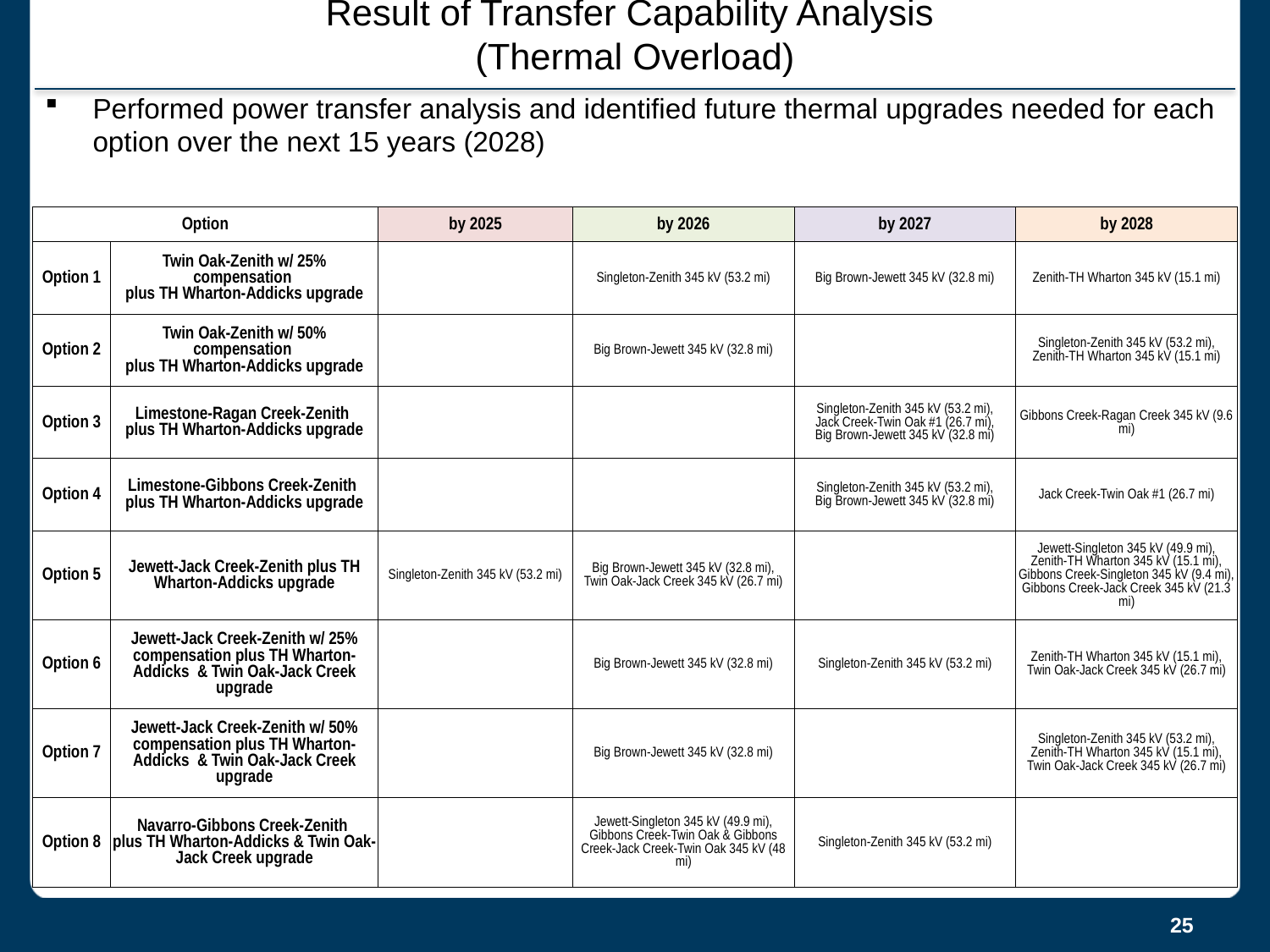

# Result of Transfer Capability Analysis (Thermal Overload)
Performed power transfer analysis and identified future thermal upgrades needed for each option over the next 15 years (2028)

| Option |  | by 2025 | by 2026 | by 2027 | by 2028 |
| --- | --- | --- | --- | --- | --- |
| Option 1 | Twin Oak-Zenith w/ 25% compensation plus TH Wharton-Addicks upgrade |  | Singleton-Zenith 345 kV (53.2 mi) | Big Brown-Jewett 345 kV (32.8 mi) | Zenith-TH Wharton 345 kV (15.1 mi) |
| Option 2 | Twin Oak-Zenith w/ 50% compensation plus TH Wharton-Addicks upgrade |  | Big Brown-Jewett 345 kV (32.8 mi) |  | Singleton-Zenith 345 kV (53.2 mi), Zenith-TH Wharton 345 kV (15.1 mi) |
| Option 3 | Limestone-Ragan Creek-Zenith plus TH Wharton-Addicks upgrade |  |  | Singleton-Zenith 345 kV (53.2 mi), Jack Creek-Twin Oak #1 (26.7 mi), Big Brown-Jewett 345 kV (32.8 mi) | Gibbons Creek-Ragan Creek 345 kV (9.6 mi) |
| Option 4 | Limestone-Gibbons Creek-Zenith plus TH Wharton-Addicks upgrade |  |  | Singleton-Zenith 345 kV (53.2 mi), Big Brown-Jewett 345 kV (32.8 mi) | Jack Creek-Twin Oak #1 (26.7 mi) |
| Option 5 | Jewett-Jack Creek-Zenith plus TH Wharton-Addicks upgrade | Singleton-Zenith 345 kV (53.2 mi) | Big Brown-Jewett 345 kV (32.8 mi), Twin Oak-Jack Creek 345 kV (26.7 mi) |  | Jewett-Singleton 345 kV (49.9 mi), Zenith-TH Wharton 345 kV (15.1 mi), Gibbons Creek-Singleton 345 kV (9.4 mi), Gibbons Creek-Jack Creek 345 kV (21.3 mi) |
| Option 6 | Jewett-Jack Creek-Zenith w/ 25% compensation plus TH Wharton-Addicks & Twin Oak-Jack Creek upgrade |  | Big Brown-Jewett 345 kV (32.8 mi) | Singleton-Zenith 345 kV (53.2 mi) | Zenith-TH Wharton 345 kV (15.1 mi), Twin Oak-Jack Creek 345 kV (26.7 mi) |
| Option 7 | Jewett-Jack Creek-Zenith w/ 50% compensation plus TH Wharton-Addicks & Twin Oak-Jack Creek upgrade |  | Big Brown-Jewett 345 kV (32.8 mi) |  | Singleton-Zenith 345 kV (53.2 mi), Zenith-TH Wharton 345 kV (15.1 mi), Twin Oak-Jack Creek 345 kV (26.7 mi) |
| Option 8 | Navarro-Gibbons Creek-Zenith plus TH Wharton-Addicks & Twin Oak-Jack Creek upgrade |  | Jewett-Singleton 345 kV (49.9 mi), Gibbons Creek-Twin Oak & Gibbons Creek-Jack Creek-Twin Oak 345 kV (48 mi) | Singleton-Zenith 345 kV (53.2 mi) |  |
25